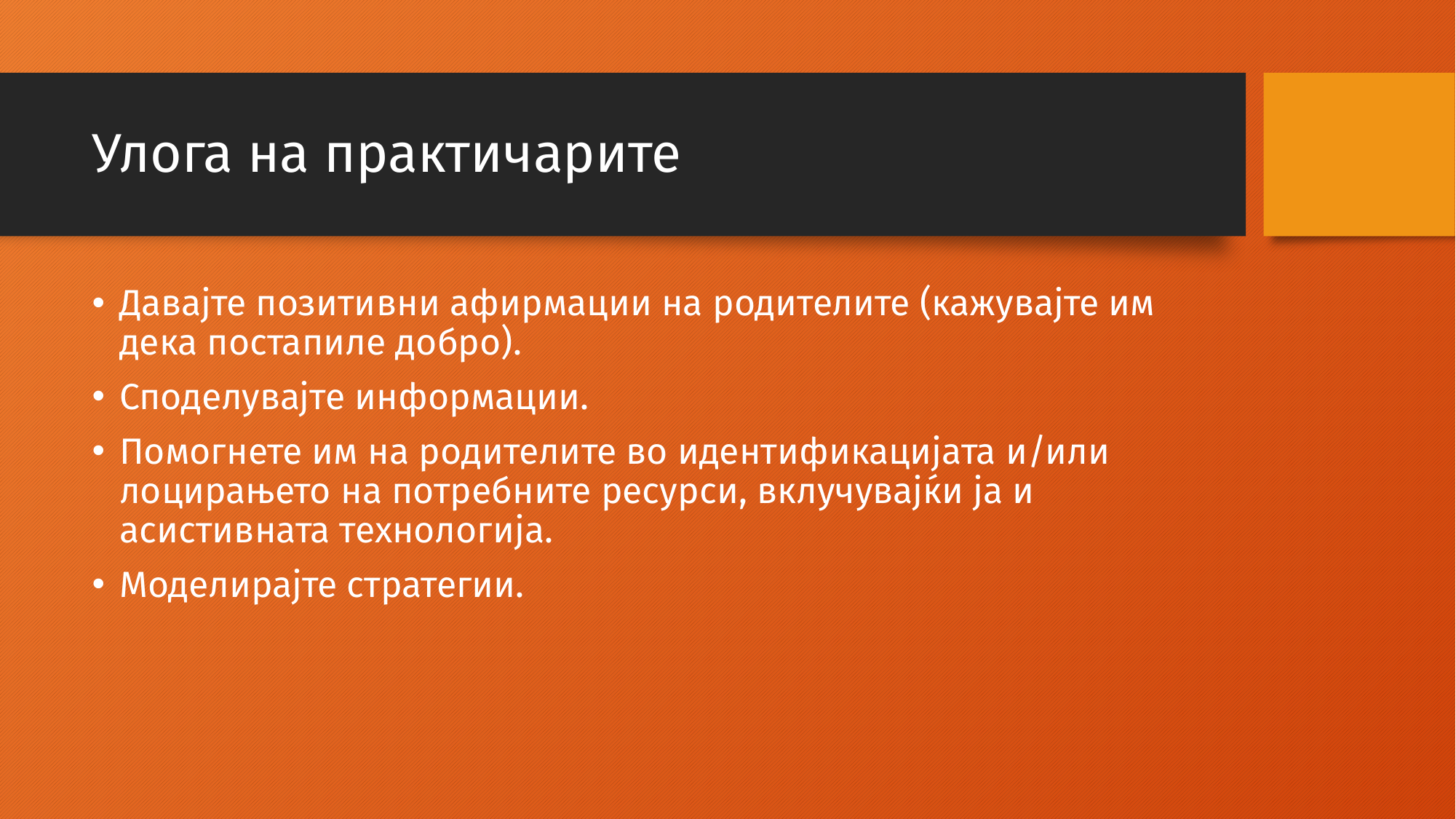

# Улога на практичарите
Давајте позитивни афирмации на родителите (кажувајте им дека постапиле добро).
Споделувајте информации.
Помогнете им на родителите во идентификацијата и/или лоцирањето на потребните ресурси, вклучувајќи ја и асистивната технологија.
Моделирајте стратегии.